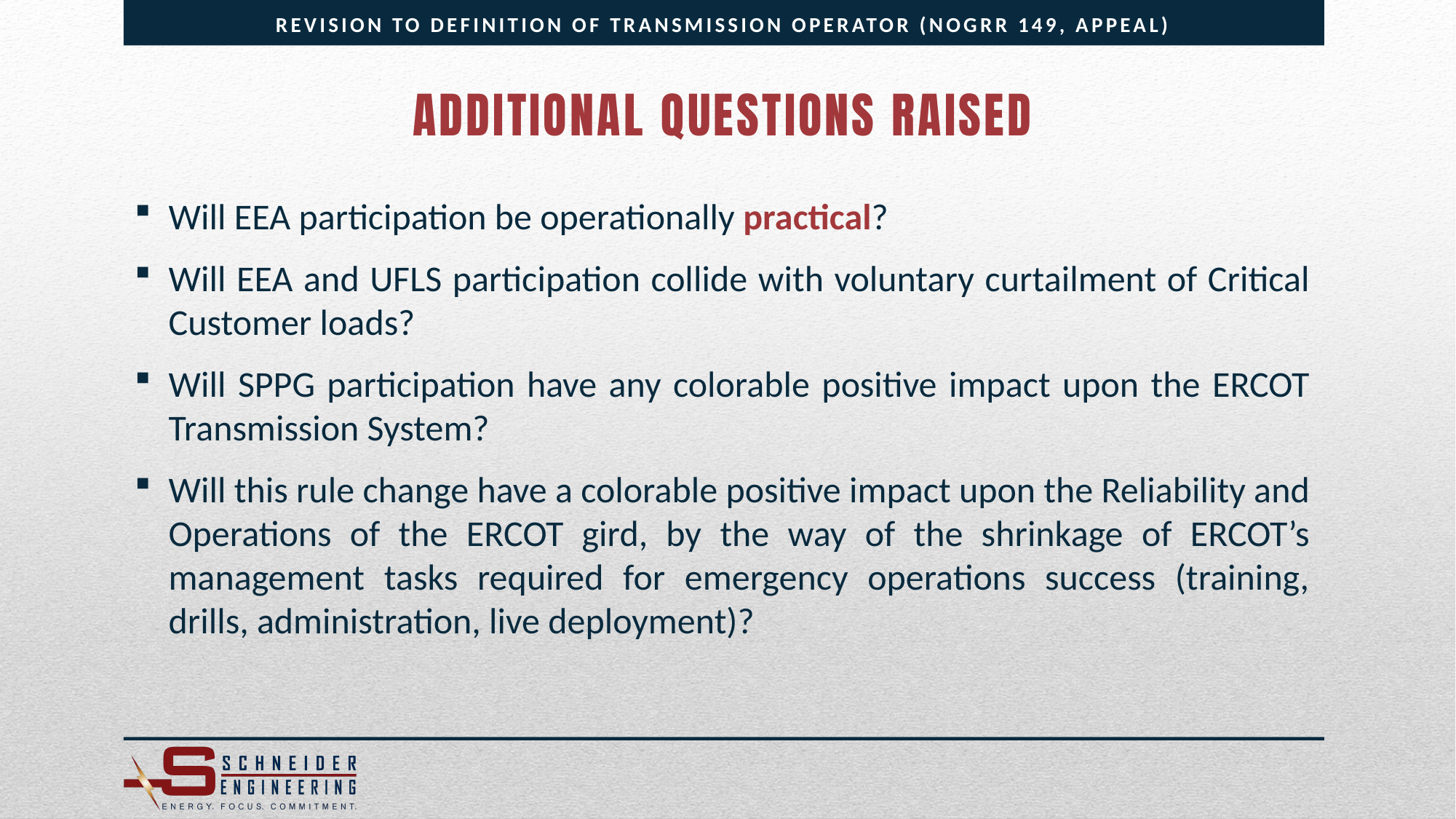

Revision to Definition of Transmission Operator (NOGRR 149, Appeal)
ADDITIONAL QUESTIONS RAISED
Will EEA participation be operationally practical?
Will EEA and UFLS participation collide with voluntary curtailment of Critical Customer loads?
Will SPPG participation have any colorable positive impact upon the ERCOT Transmission System?
Will this rule change have a colorable positive impact upon the Reliability and Operations of the ERCOT gird, by the way of the shrinkage of ERCOT’s management tasks required for emergency operations success (training, drills, administration, live deployment)?